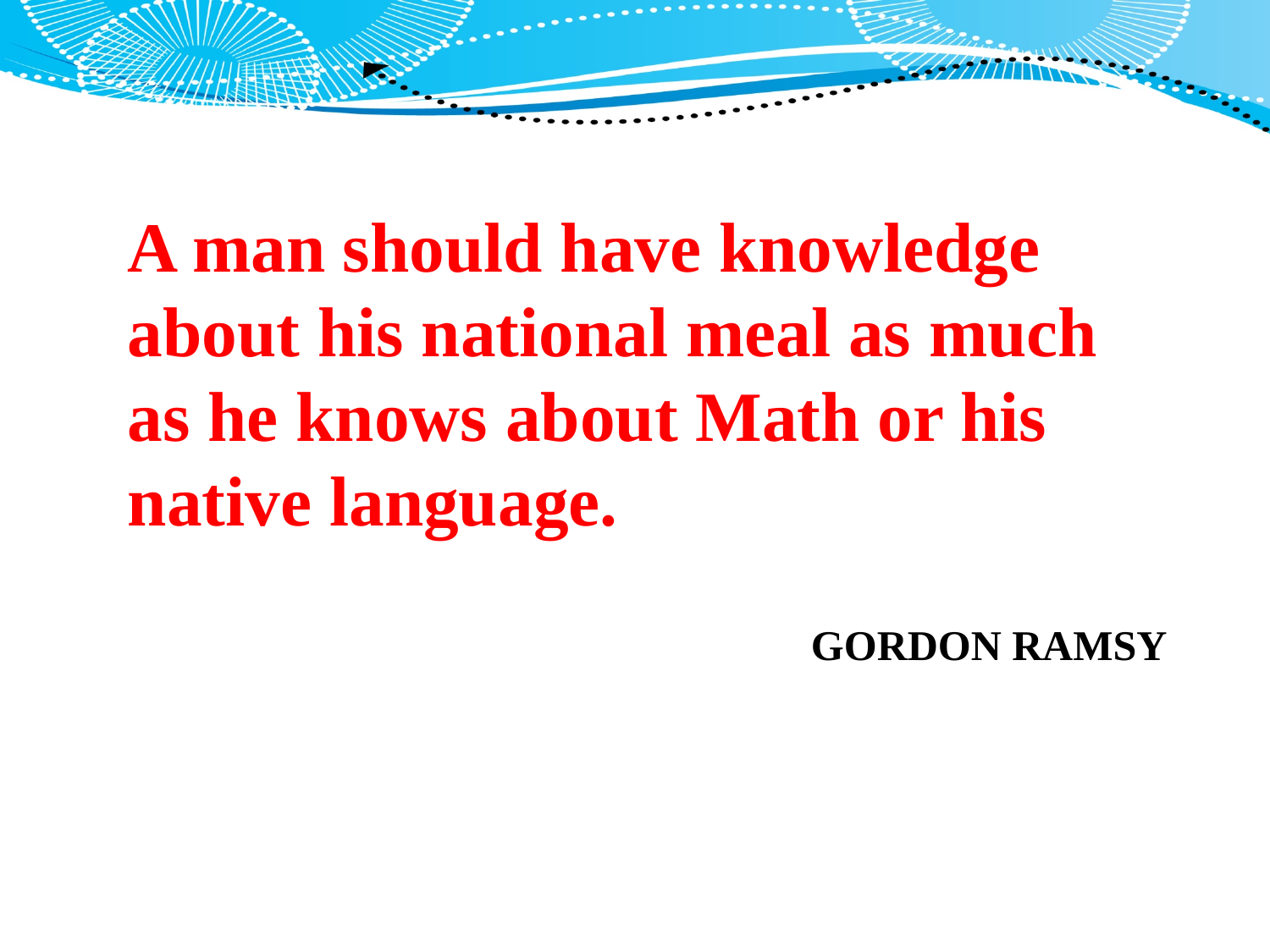

A man should have knowledge about his national meal as much as he knows about Math or his native language.
# Gordon Ramsy